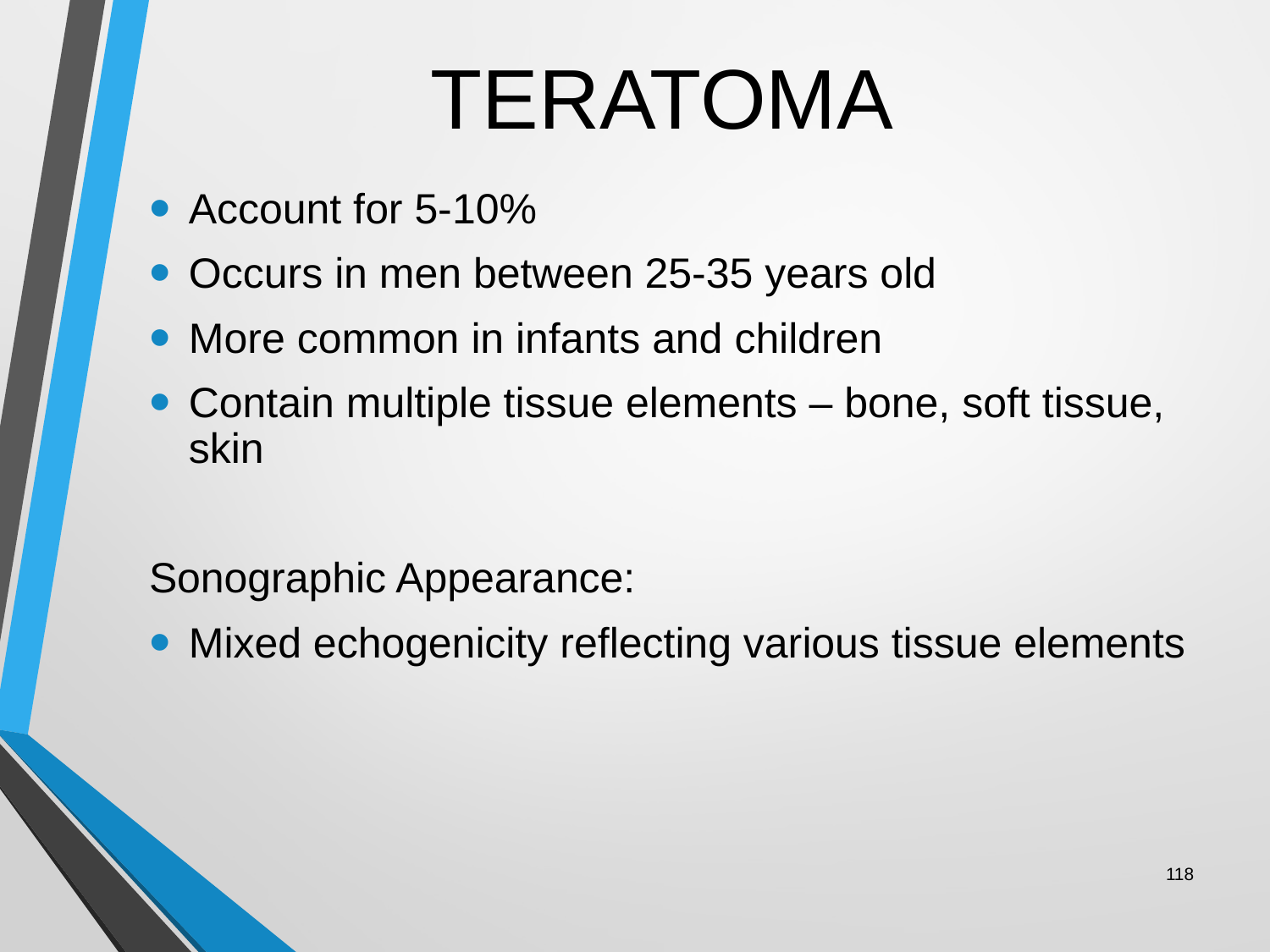

# TERATOMA
Account for 5-10%
Occurs in men between 25-35 years old
More common in infants and children
Contain multiple tissue elements – bone, soft tissue, skin

Sonographic Appearance:
Mixed echogenicity reflecting various tissue elements
118